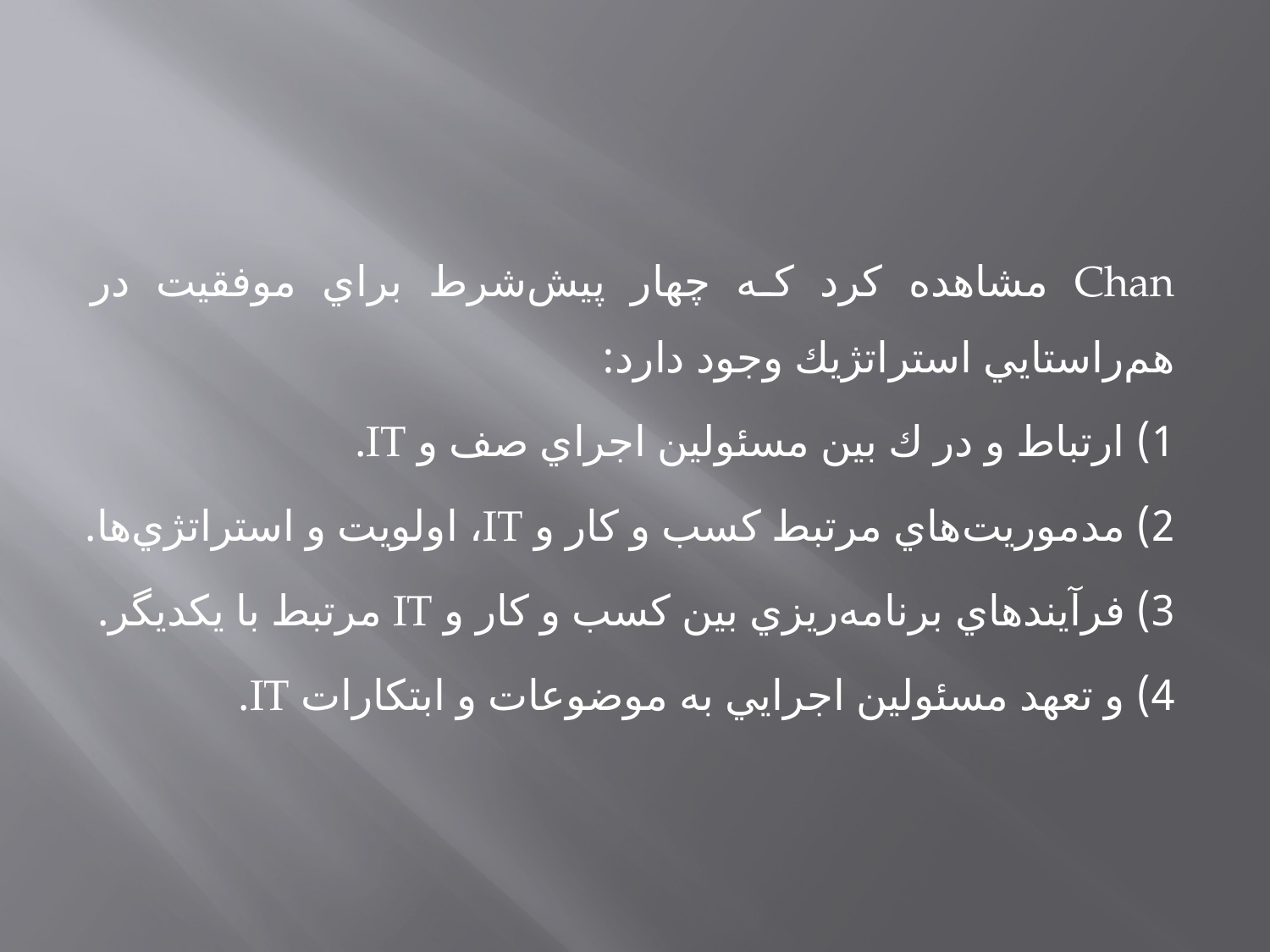

Chan مشاهده كرد كه چهار پيش‌شرط براي موفقيت در هم‌راستايي استراتژيك وجود دارد:
1) ارتباط و در ك بين مسئولين اجراي صف و IT.
2) مدموريت‌هاي مرتبط كسب و كار و IT، اولويت و استراتژي‌ها.
3) فرآيندهاي برنامه‌ريزي بين كسب و كار و IT مرتبط با يكديگر.
4) و تعهد مسئولين اجرايي به موضوعات و ابتكارات IT.